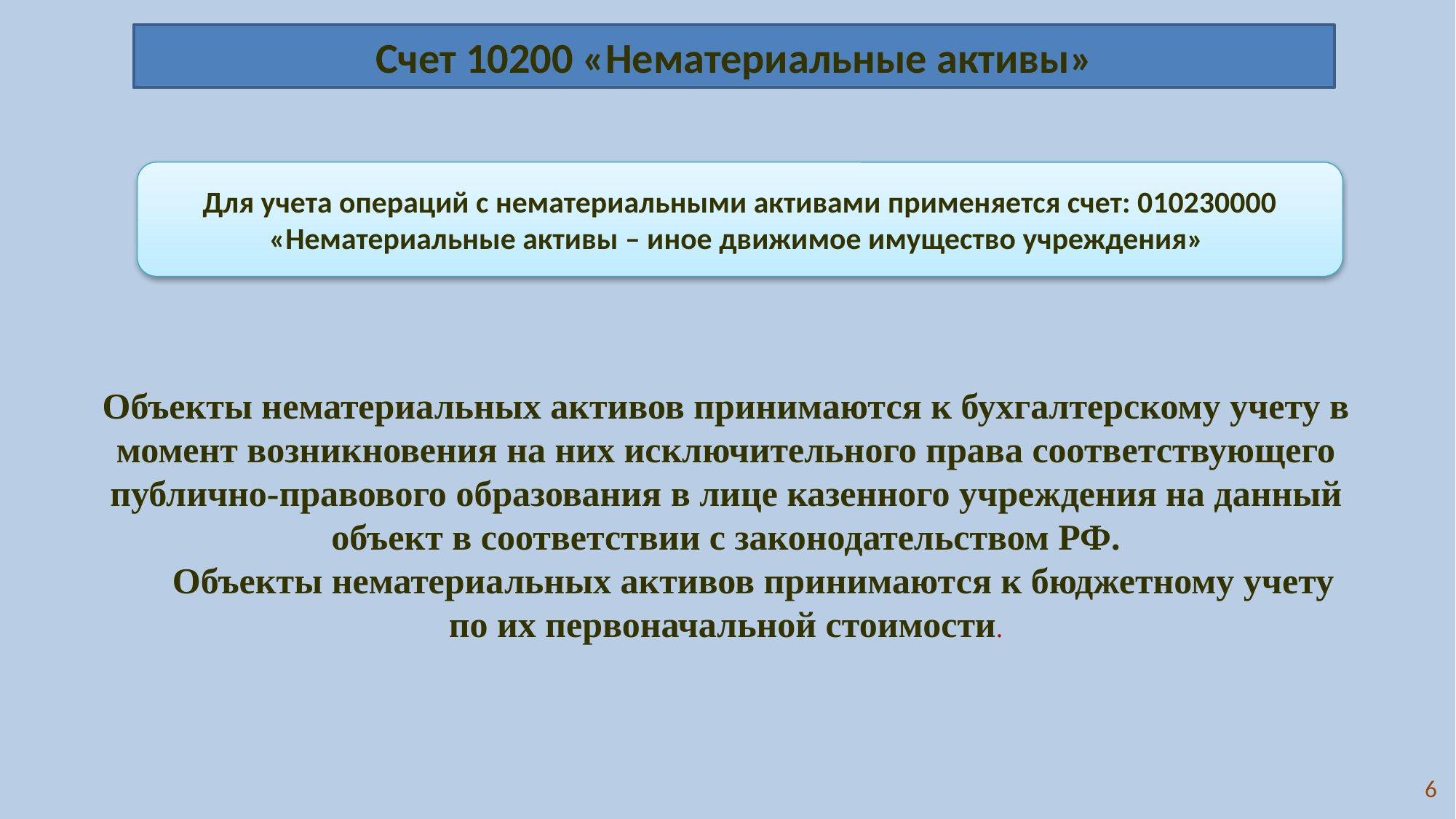

Счет 10200 «Нематериальные активы»
Для учета операций с нематериальными активами применяется счет: 010230000 «Нематериальные активы – иное движимое имущество учреждения»
Объекты нематериальных активов принимаются к бухгалтерскому учету в момент возникновения на них исключительного права соответствующего публично-правового образования в лице казенного учреждения на данный объект в соответствии с законодательством РФ.
      Объекты нематериальных активов принимаются к бюджетному учету по их первоначальной стоимости.
6